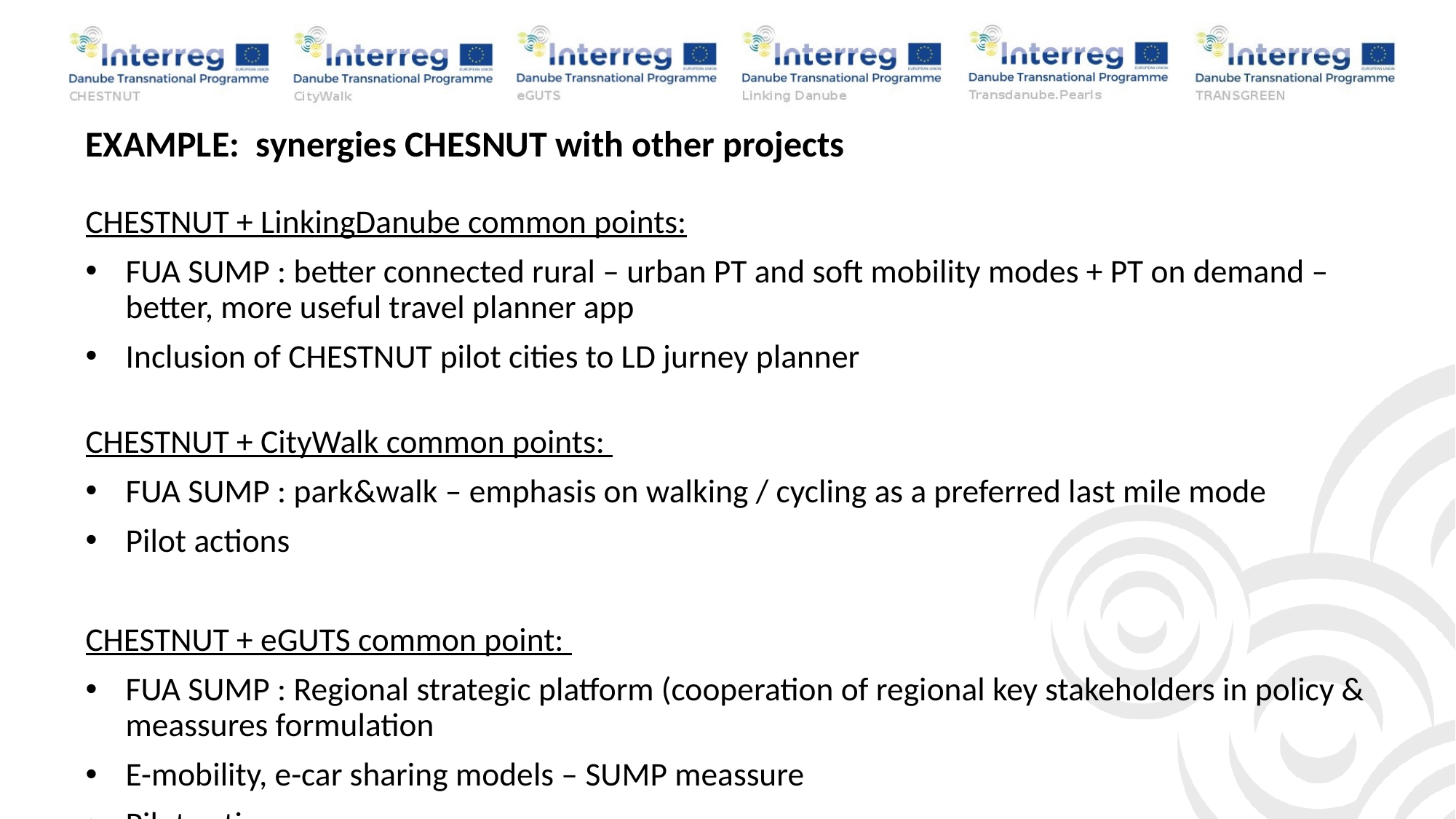

EXAMPLE:  synergies CHESNUT with other projects
CHESTNUT + LinkingDanube common points:
FUA SUMP : better connected rural – urban PT and soft mobility modes + PT on demand – better, more useful travel planner app
Inclusion of CHESTNUT pilot cities to LD jurney planner
CHESTNUT + CityWalk common points:
FUA SUMP : park&walk – emphasis on walking / cycling as a preferred last mile mode
Pilot actions

CHESTNUT + eGUTS common point:
FUA SUMP : Regional strategic platform (cooperation of regional key stakeholders in policy & meassures formulation
E-mobility, e-car sharing models – SUMP meassure
Pilot actions